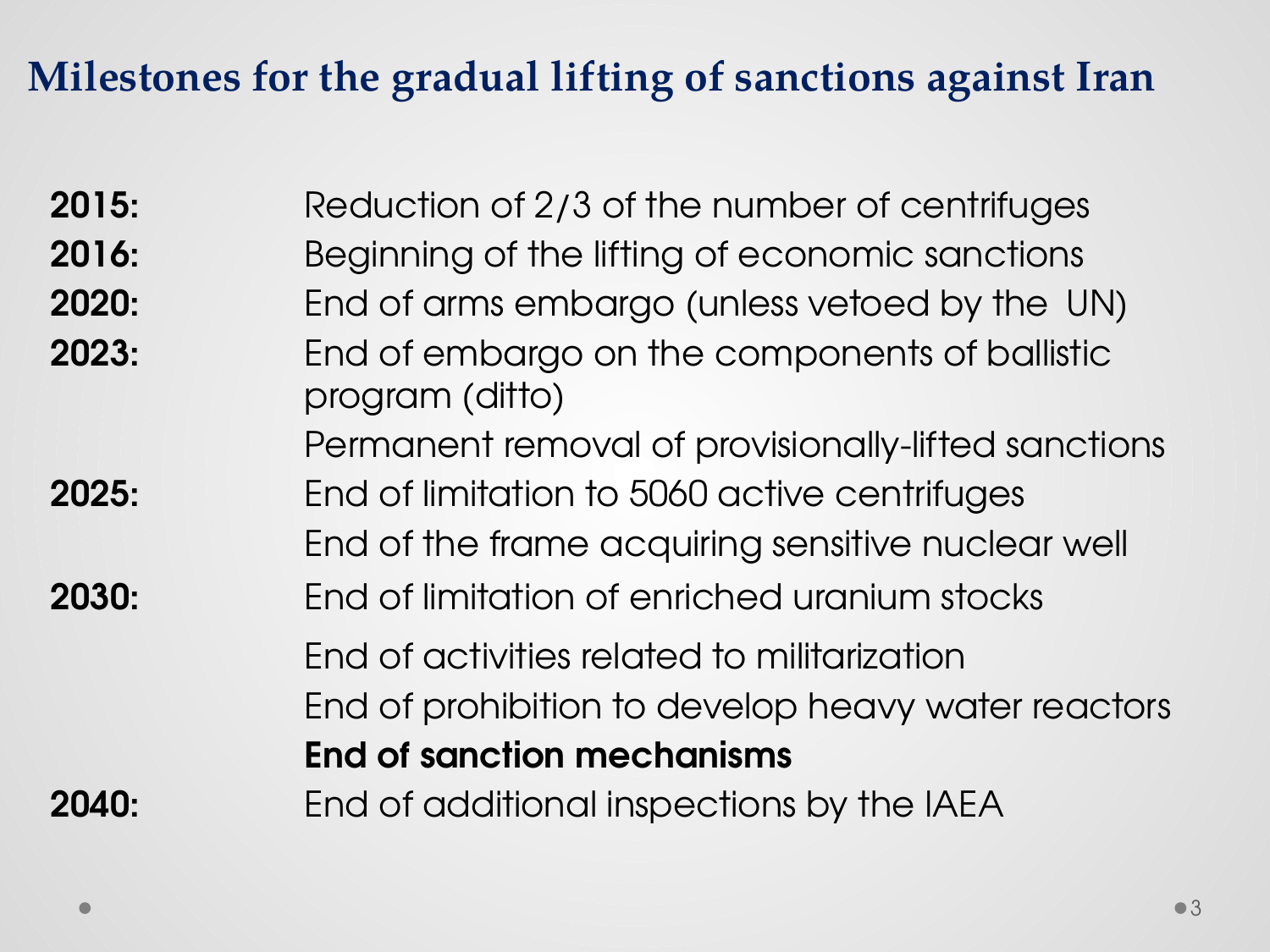

# Milestones for the gradual lifting of sanctions against Iran
2015: 		Reduction of 2/3 of the number of centrifuges
2016: 		Beginning of the lifting of economic sanctions
2020: 		End of arms embargo (unless vetoed by the 	UN)
2023: 		End of embargo on the components of ballistic 			program (ditto)
		Permanent removal of provisionally-lifted sanctions
2025: 		End of limitation to 5060 active centrifuges
		End of the frame acquiring sensitive nuclear well
2030: 		End of limitation of enriched uranium stocks
		End of activities related to militarization
		End of prohibition to develop heavy water reactors
		End of sanction mechanisms
2040:		End of additional inspections by the IAEA
3